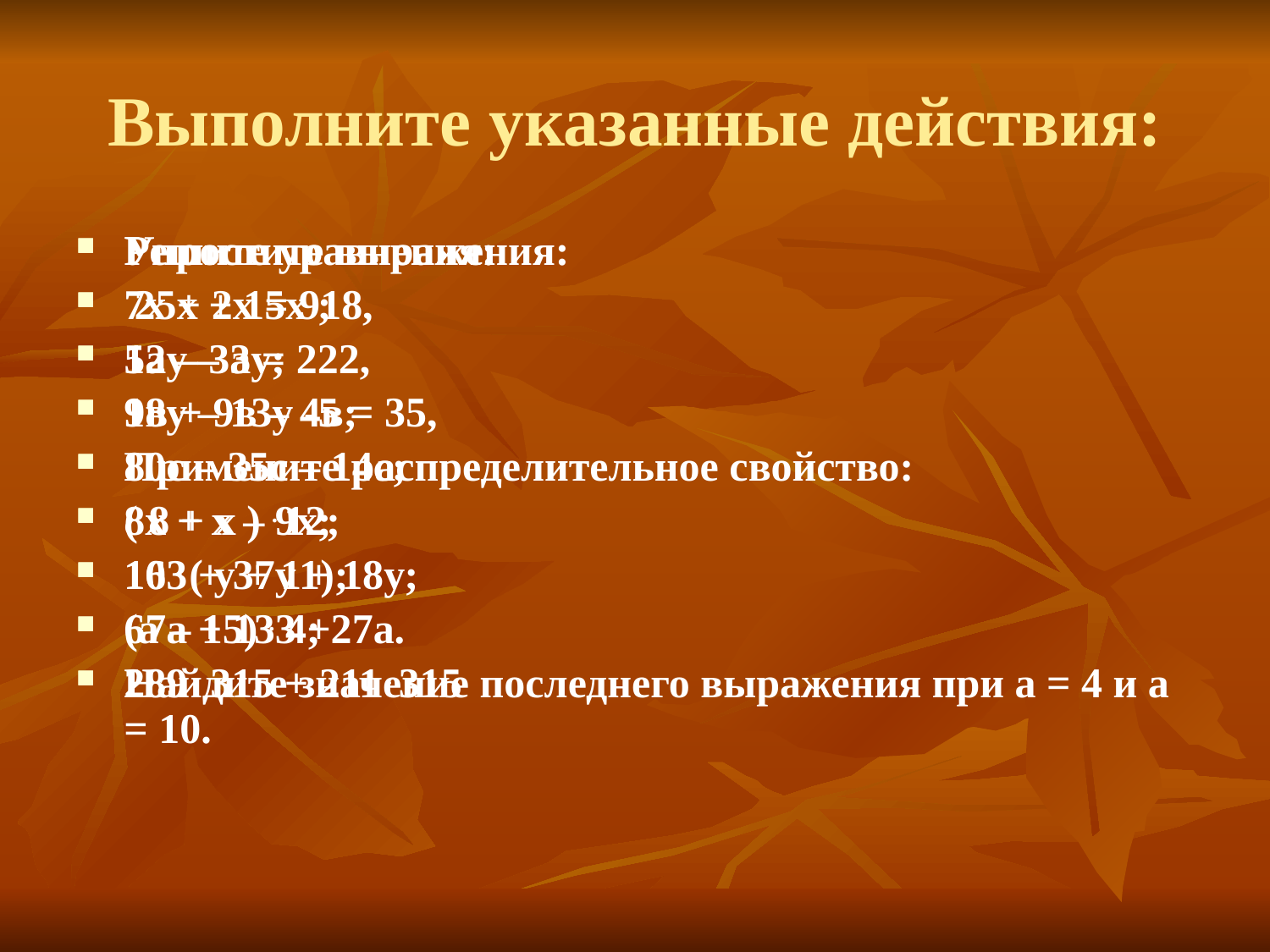

# Выполните указанные действия:
Упростите выражения:
 25х + 15х ;
12у – 3у;
9в + 9в – 4в;
80с – 35с – 14с;
8х + х – 9х;
163 + 37у + 18у;
67а + 133 +27а.
Найдите значение последнего выражения при а = 4 и а = 10.
Решите уравнения:
7х + 2х = 918,
5а – 3а = 222,
18у – 13у -5 = 35,
Примените распределительное свойство:
( 8 + х ) . 12;
10 . ( у + 11);
(а – 15) . 4;
289 . 315 + 211 . 315